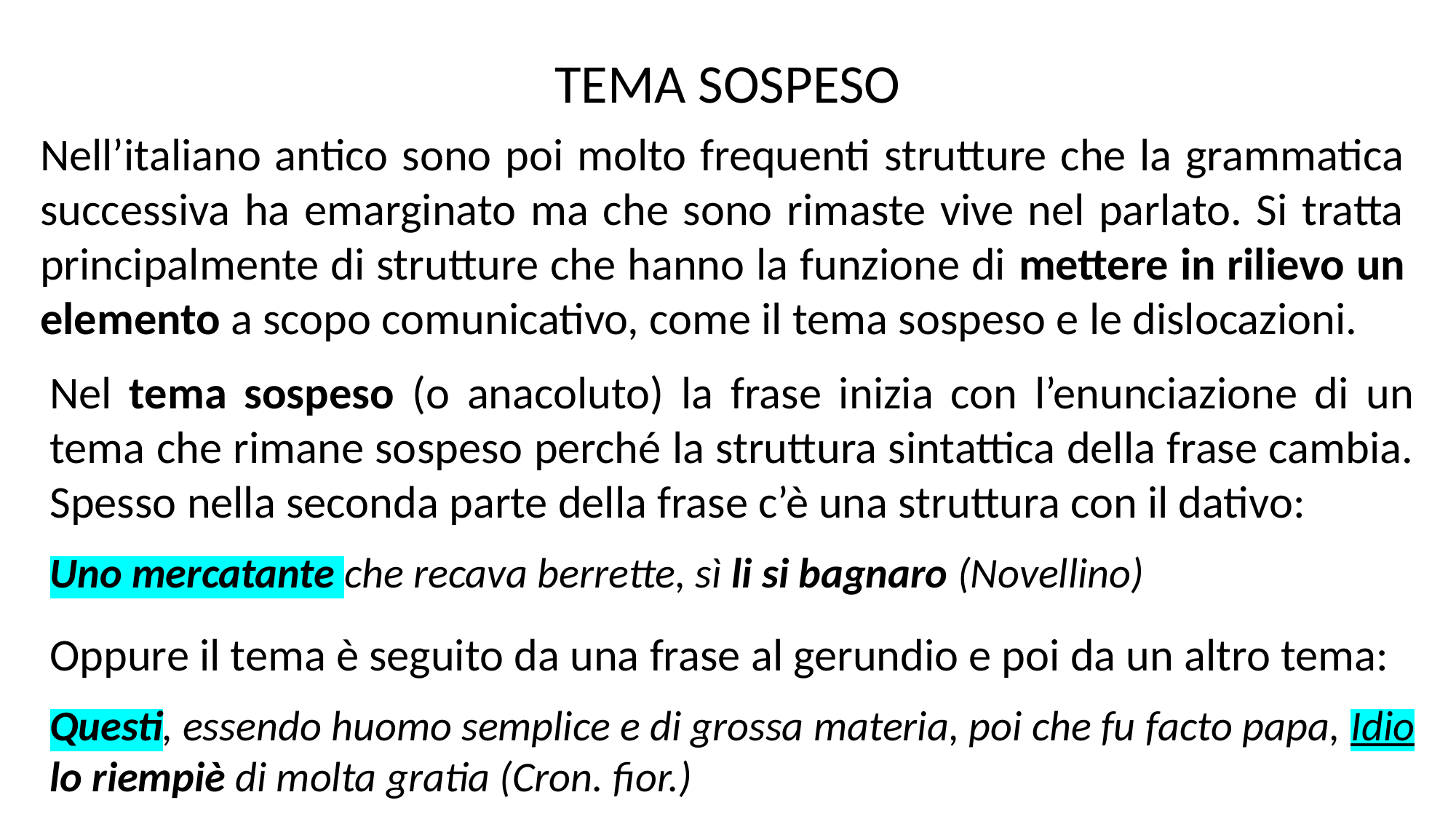

TEMA SOSPESO
Nell’italiano antico sono poi molto frequenti strutture che la grammatica successiva ha emarginato ma che sono rimaste vive nel parlato. Si tratta principalmente di strutture che hanno la funzione di mettere in rilievo un elemento a scopo comunicativo, come il tema sospeso e le dislocazioni.
Nel tema sospeso (o anacoluto) la frase inizia con l’enunciazione di un tema che rimane sospeso perché la struttura sintattica della frase cambia. Spesso nella seconda parte della frase c’è una struttura con il dativo:

Uno mercatante che recava berrette, sì li si bagnaro (Novellino)

Oppure il tema è seguito da una frase al gerundio e poi da un altro tema:

Questi, essendo huomo semplice e di grossa materia, poi che fu facto papa, Idio lo riempiè di molta gratia (Cron. fior.)